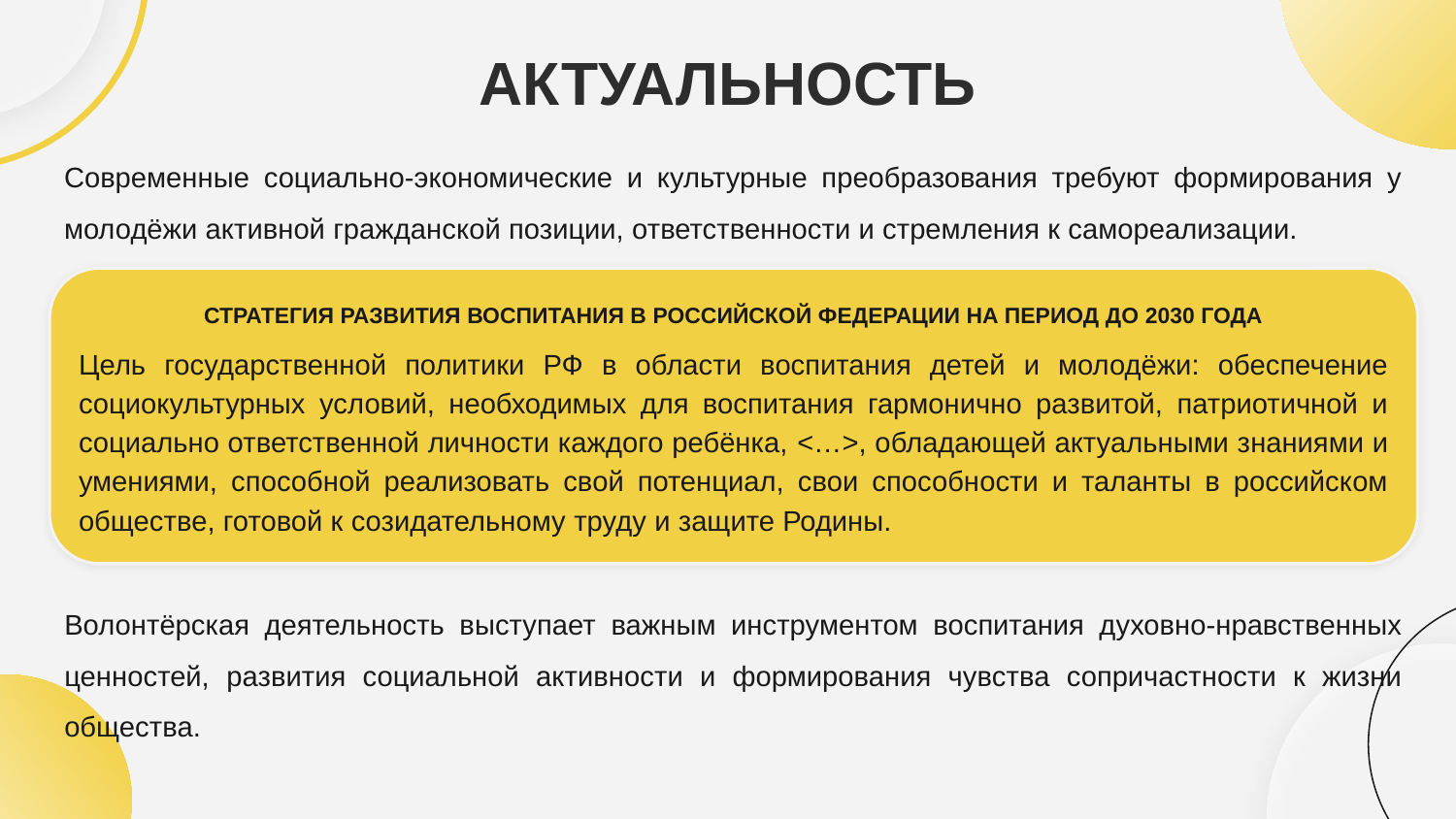

# АКТУАЛЬНОСТЬ
Современные социально-экономические и культурные преобразования требуют формирования у молодёжи активной гражданской позиции, ответственности и стремления к самореализации.
СТРАТЕГИЯ РАЗВИТИЯ ВОСПИТАНИЯ В РОССИЙСКОЙ ФЕДЕРАЦИИ НА ПЕРИОД ДО 2030 ГОДА

Цель государственной политики РФ в области воспитания детей и молодёжи: обеспечение социокультурных условий, необходимых для воспитания гармонично развитой, патриотичной и социально ответственной личности каждого ребёнка, <…>, обладающей актуальными знаниями и умениями, способной реализовать свой потенциал, свои способности и таланты в российском обществе, готовой к созидательному труду и защите Родины.
Волонтёрская деятельность выступает важным инструментом воспитания духовно-нравственных ценностей, развития социальной активности и формирования чувства сопричастности к жизни общества.